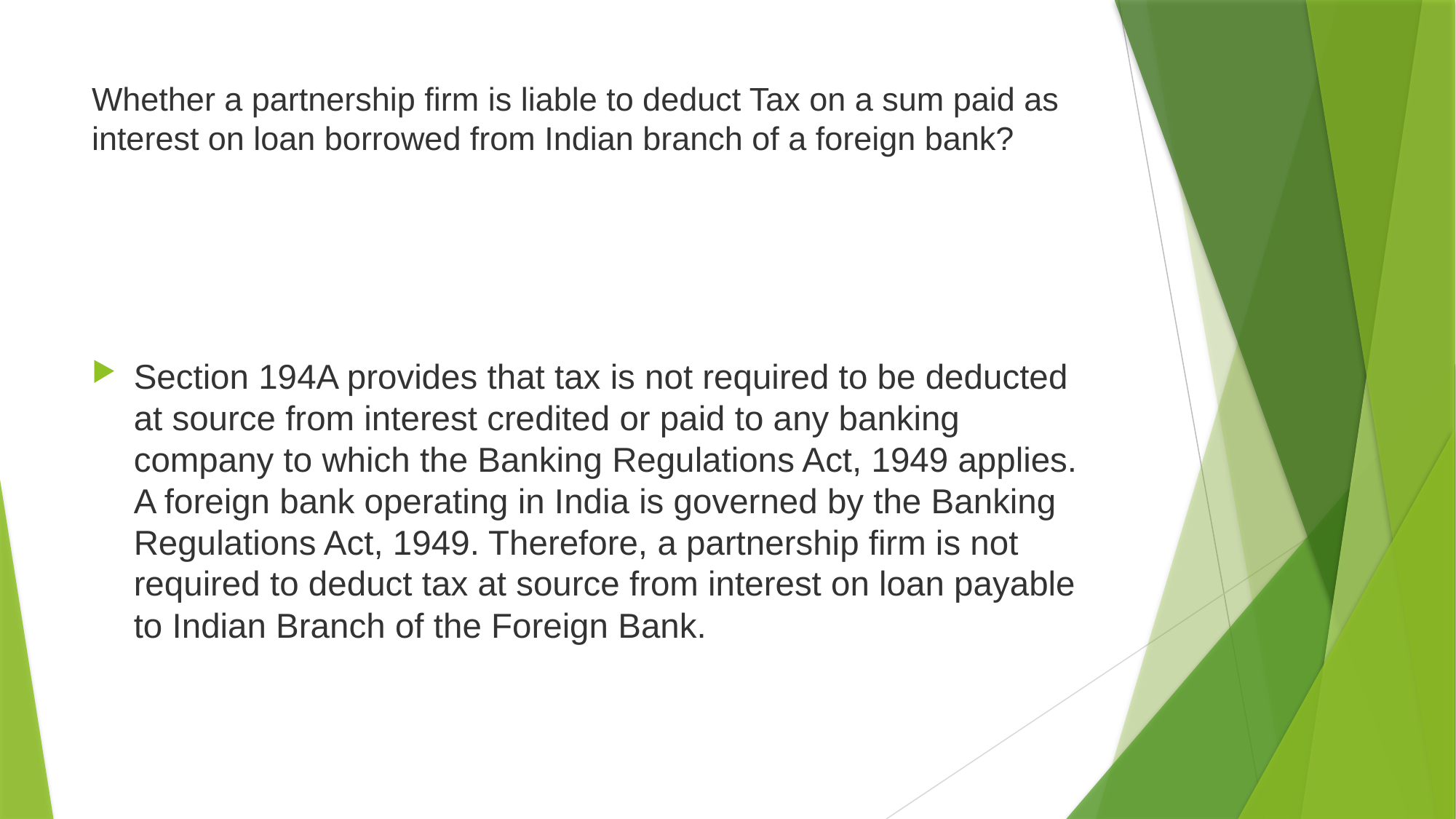

# Whether a partnership firm is liable to deduct Tax on a sum paid as interest on loan borrowed from Indian branch of a foreign bank?

Section 194A provides that tax is not required to be deducted at source from interest credited or paid to any banking company to which the Banking Regulations Act, 1949 applies. A foreign bank operating in India is governed by the Banking Regulations Act, 1949. Therefore, a partnership firm is not required to deduct tax at source from interest on loan payable to Indian Branch of the Foreign Bank.